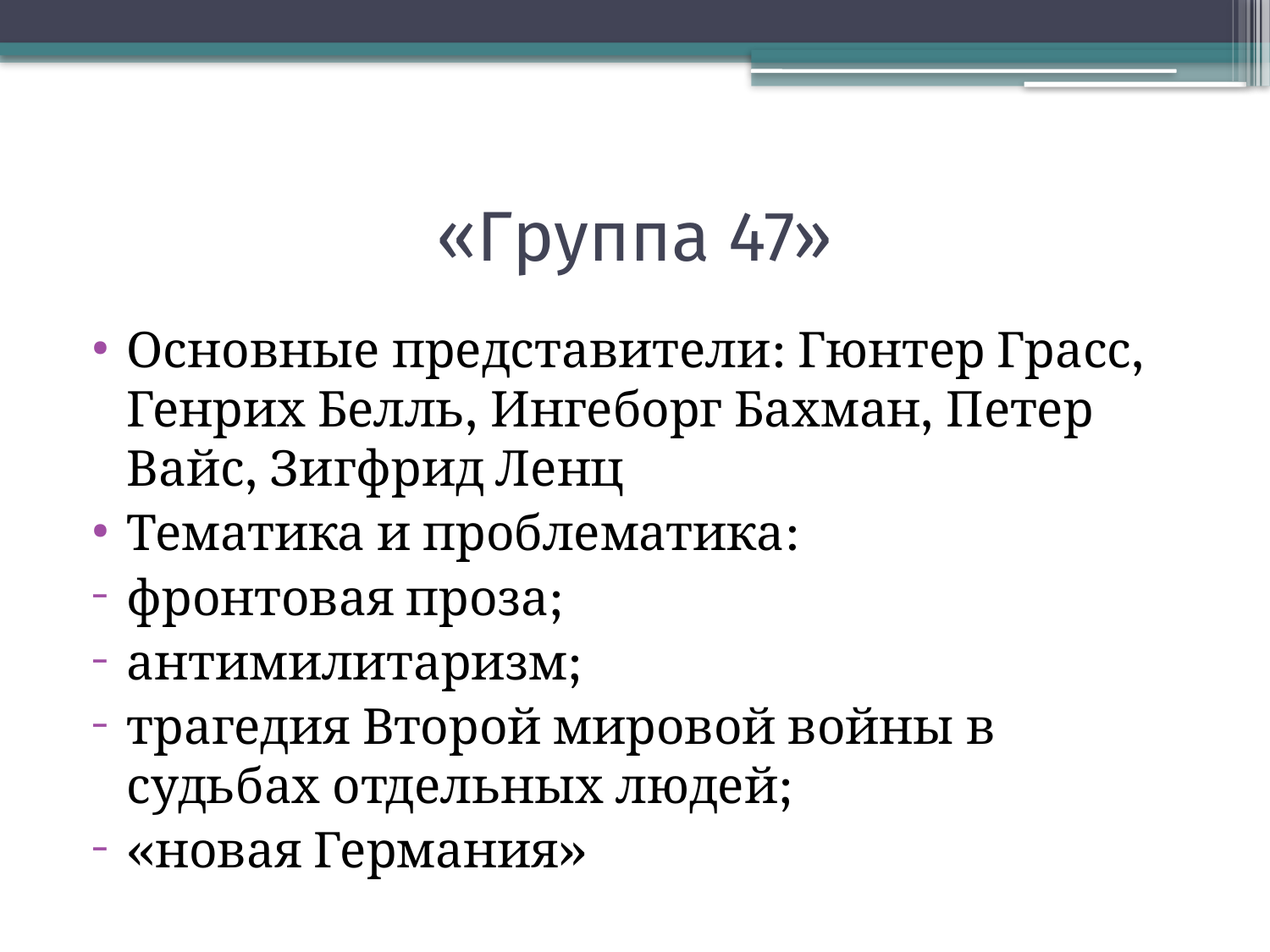

# «Группа 47»
Основные представители: Гюнтер Грасс, Генрих Белль, Ингеборг Бахман, Петер Вайс, Зигфрид Ленц
Тематика и проблематика:
фронтовая проза;
антимилитаризм;
трагедия Второй мировой войны в судьбах отдельных людей;
«новая Германия»